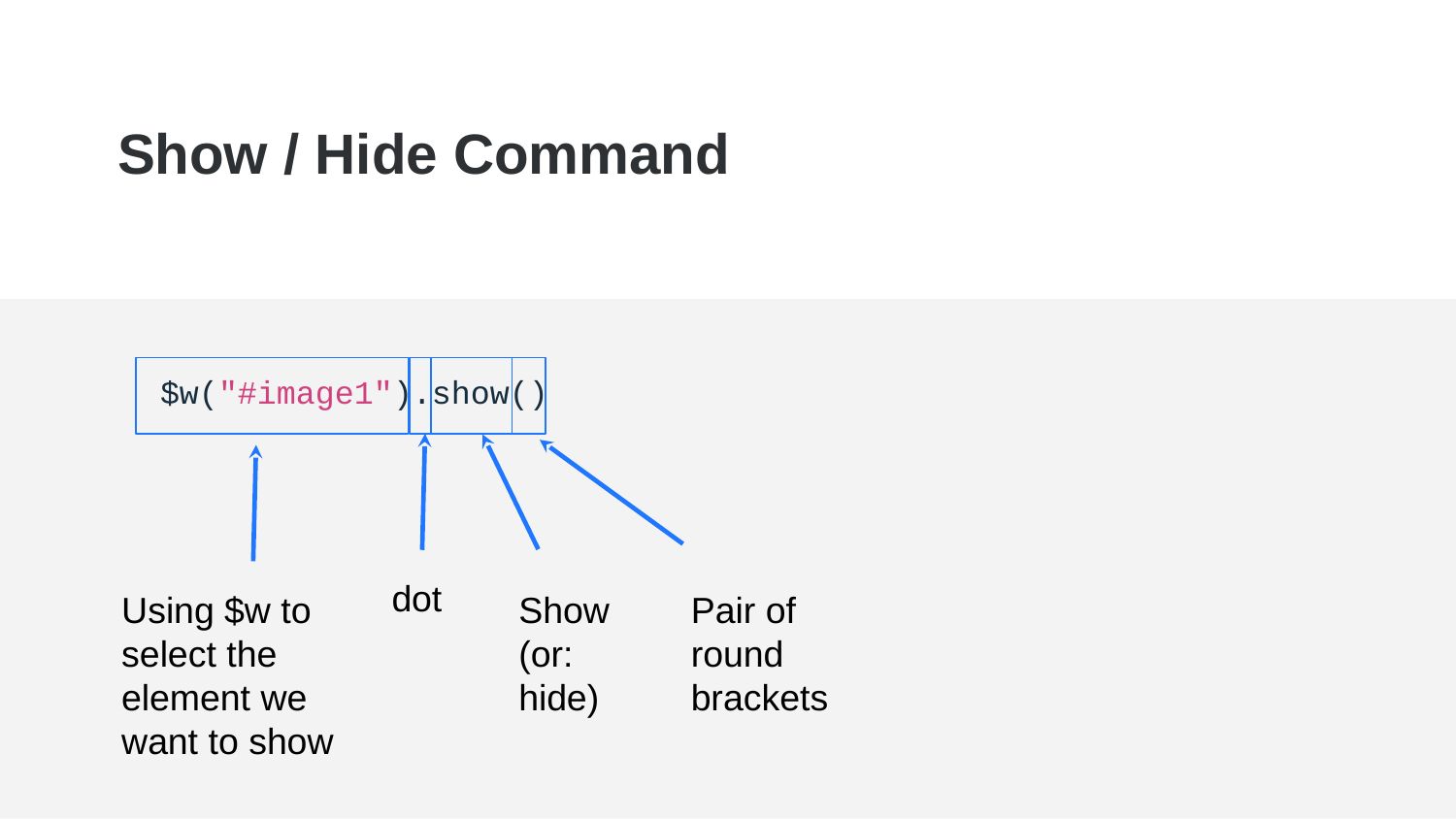

Show / Hide Command

$w("#image1").show()

# Change to Presentation Name
dot
Using $w to select the element we want to show
Show (or: hide)
Pair of round brackets